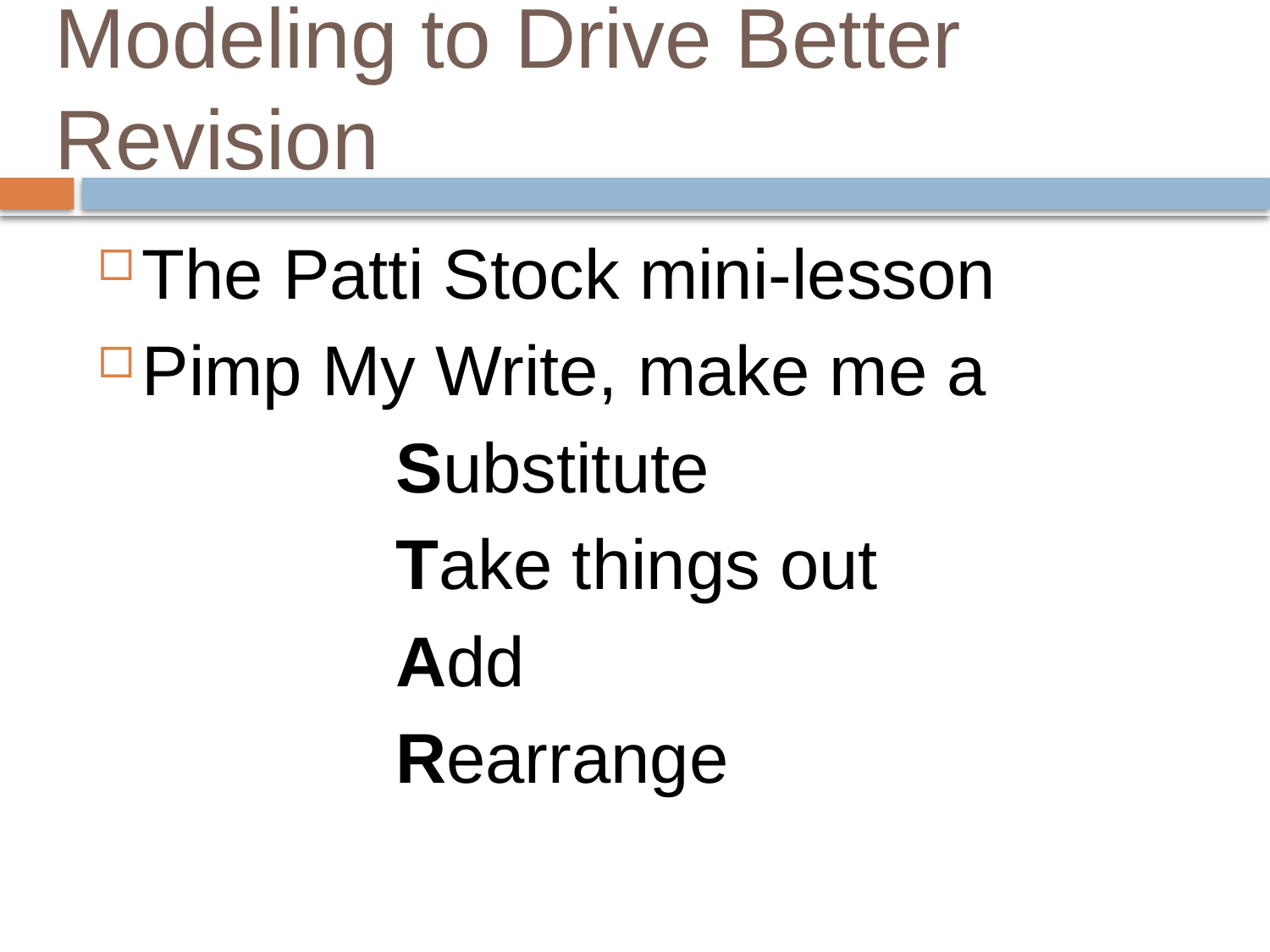

# Modeling to Drive Better Revision
The Patti Stock mini-lesson
Pimp My Write, make me a
			Substitute
			Take things out
			Add
			Rearrange